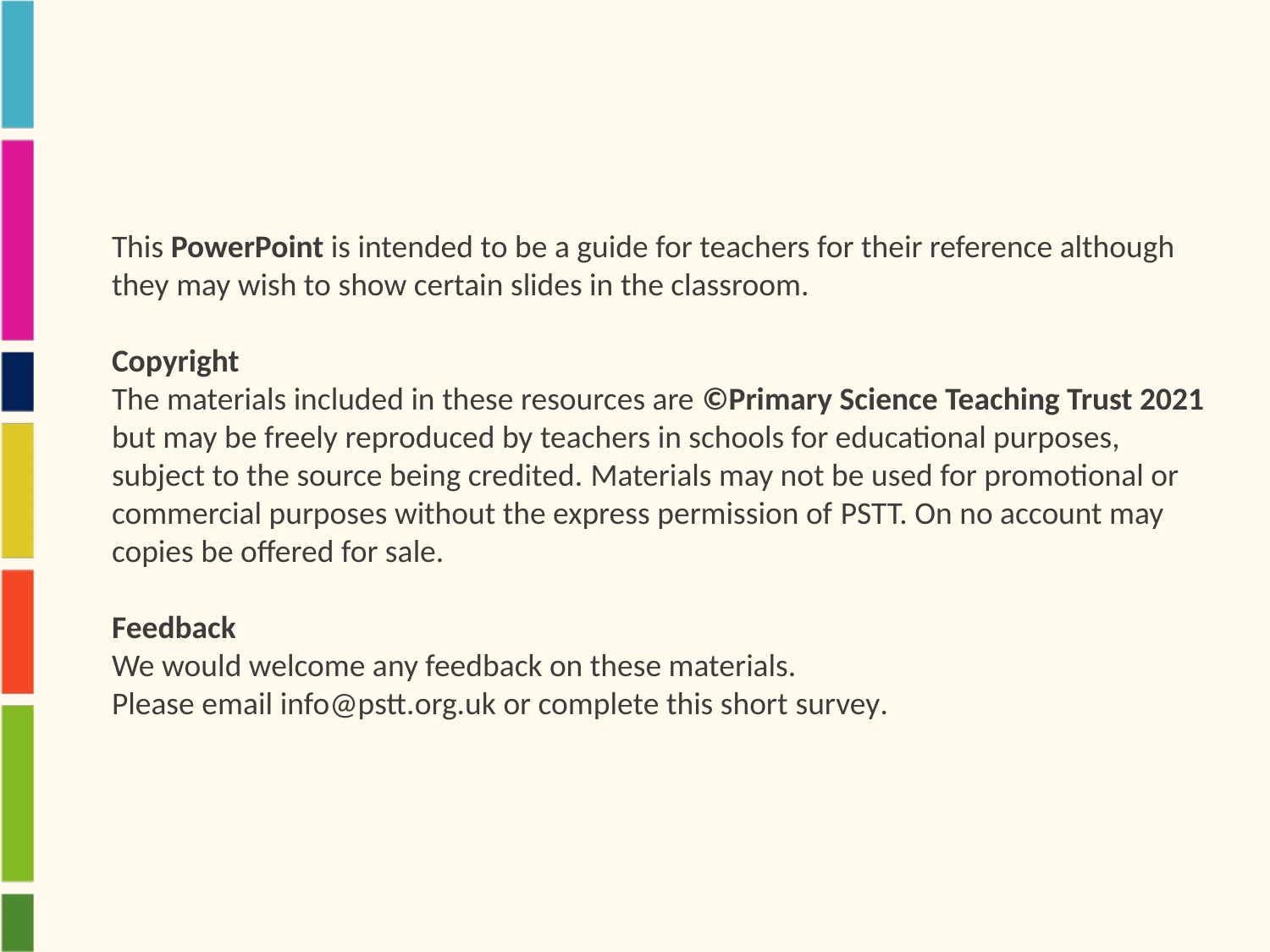

This PowerPoint is intended to be a guide for teachers for their reference although they may wish to show certain slides in the classroom.

Copyright
The materials included in these resources are ©Primary Science Teaching Trust 2021 but may be freely reproduced by teachers in schools for educational purposes, subject to the source being credited. Materials may not be used for promotional or commercial purposes without the express permission of PSTT. On no account may copies be offered for sale.
Feedback
We would welcome any feedback on these materials.
Please email info@pstt.org.uk or complete this short survey.